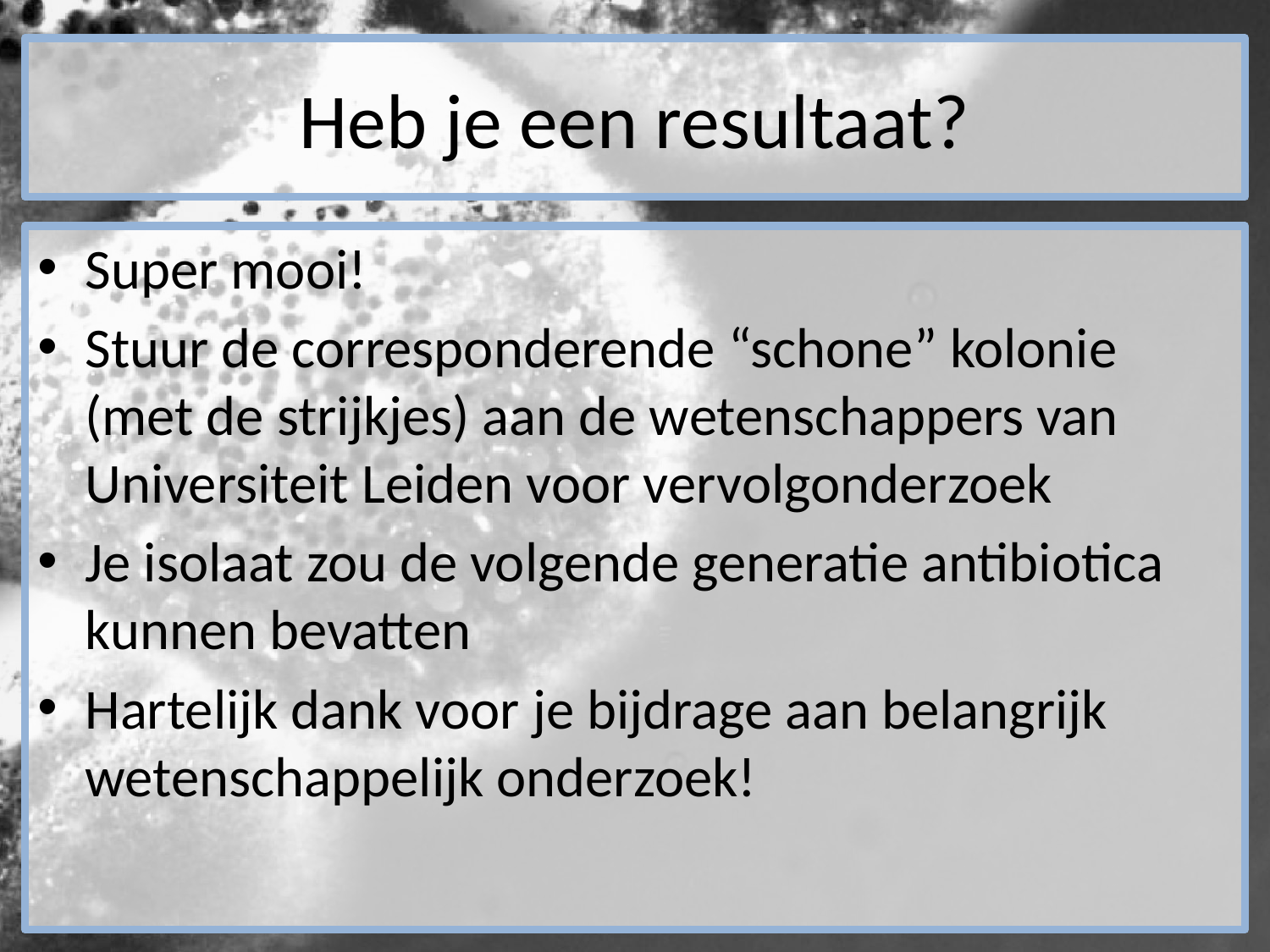

# Heb je een resultaat?
Super mooi!
Stuur de corresponderende “schone” kolonie (met de strijkjes) aan de wetenschappers van  Universiteit Leiden voor vervolgonderzoek
Je isolaat zou de volgende generatie antibiotica kunnen bevatten
Hartelijk dank voor je bijdrage aan belangrijk wetenschappelijk onderzoek!